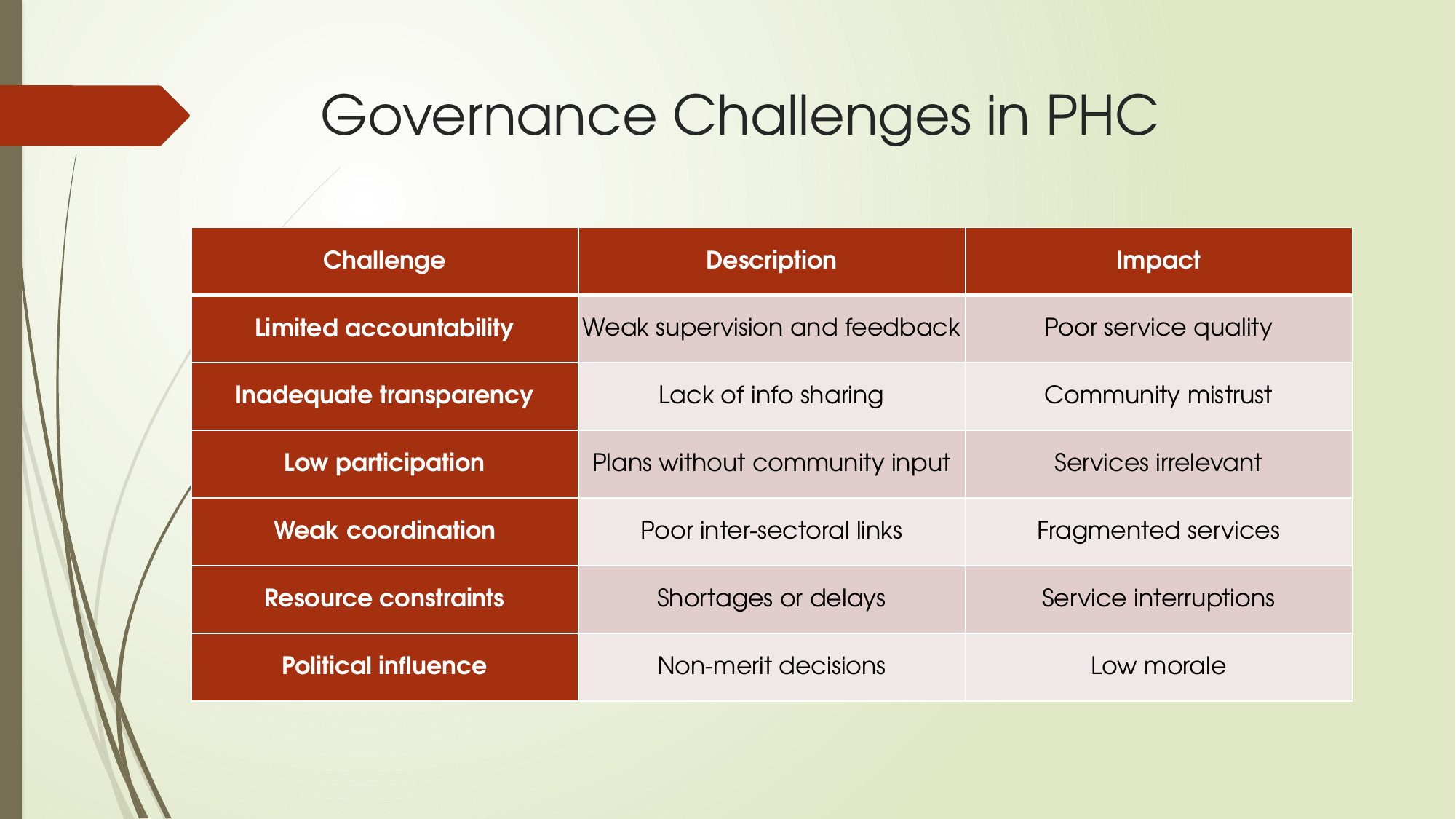

# Governance Challenges in PHC
| Challenge | Description | Impact |
| --- | --- | --- |
| Limited accountability | Weak supervision and feedback | Poor service quality |
| Inadequate transparency | Lack of info sharing | Community mistrust |
| Low participation | Plans without community input | Services irrelevant |
| Weak coordination | Poor inter-sectoral links | Fragmented services |
| Resource constraints | Shortages or delays | Service interruptions |
| Political influence | Non-merit decisions | Low morale |